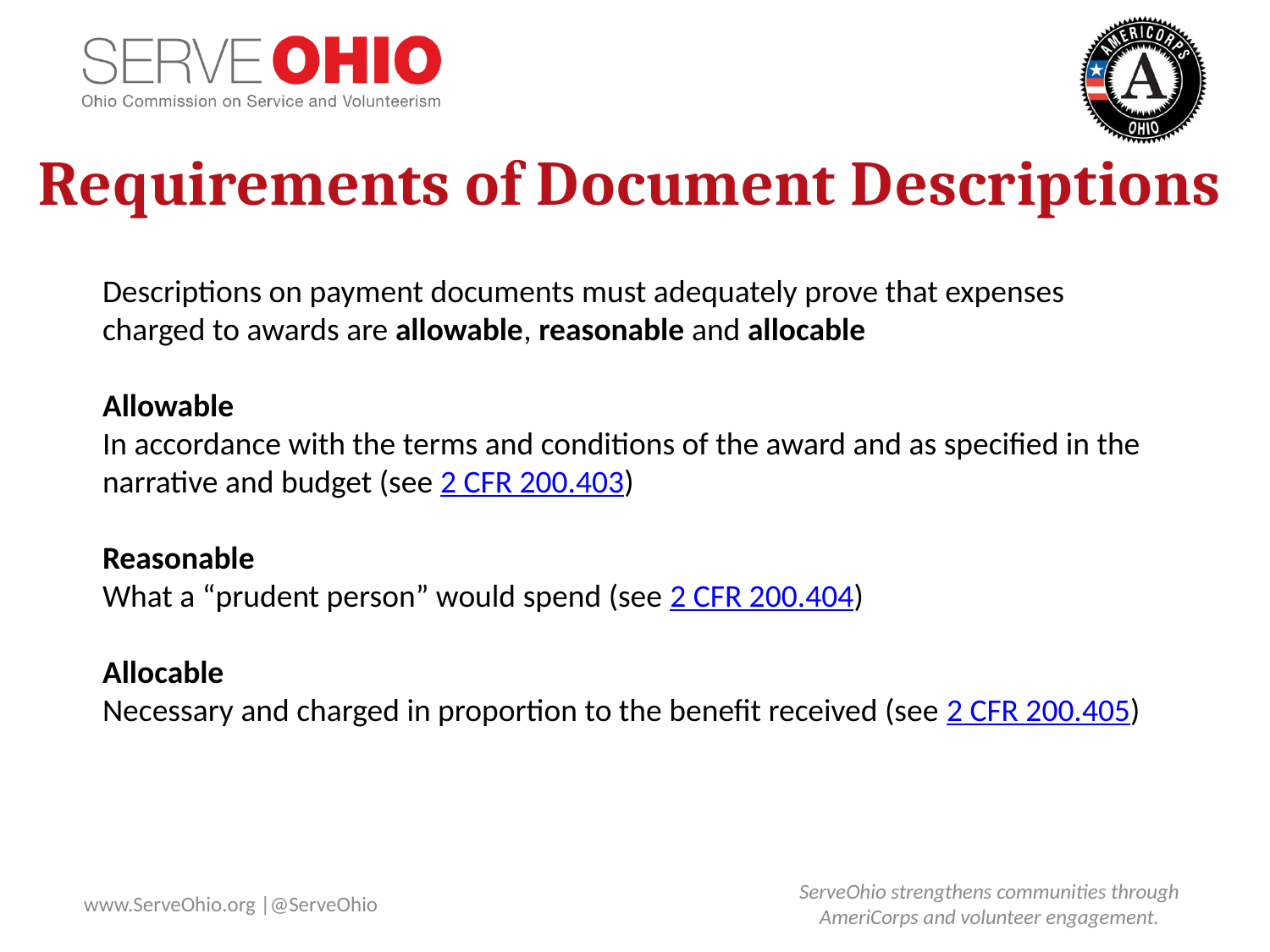

# Requirements of Document Descriptions
Descriptions on payment documents must adequately prove that expenses charged to awards are allowable, reasonable and allocable

Allowable
In accordance with the terms and conditions of the award and as specified in the narrative and budget (see 2 CFR 200.403)

Reasonable
What a “prudent person” would spend (see 2 CFR 200.404)

Allocable
Necessary and charged in proportion to the benefit received (see 2 CFR 200.405)

www.ServeOhio.org |@ServeOhio
ServeOhio strengthens communities through AmeriCorps and volunteer engagement.